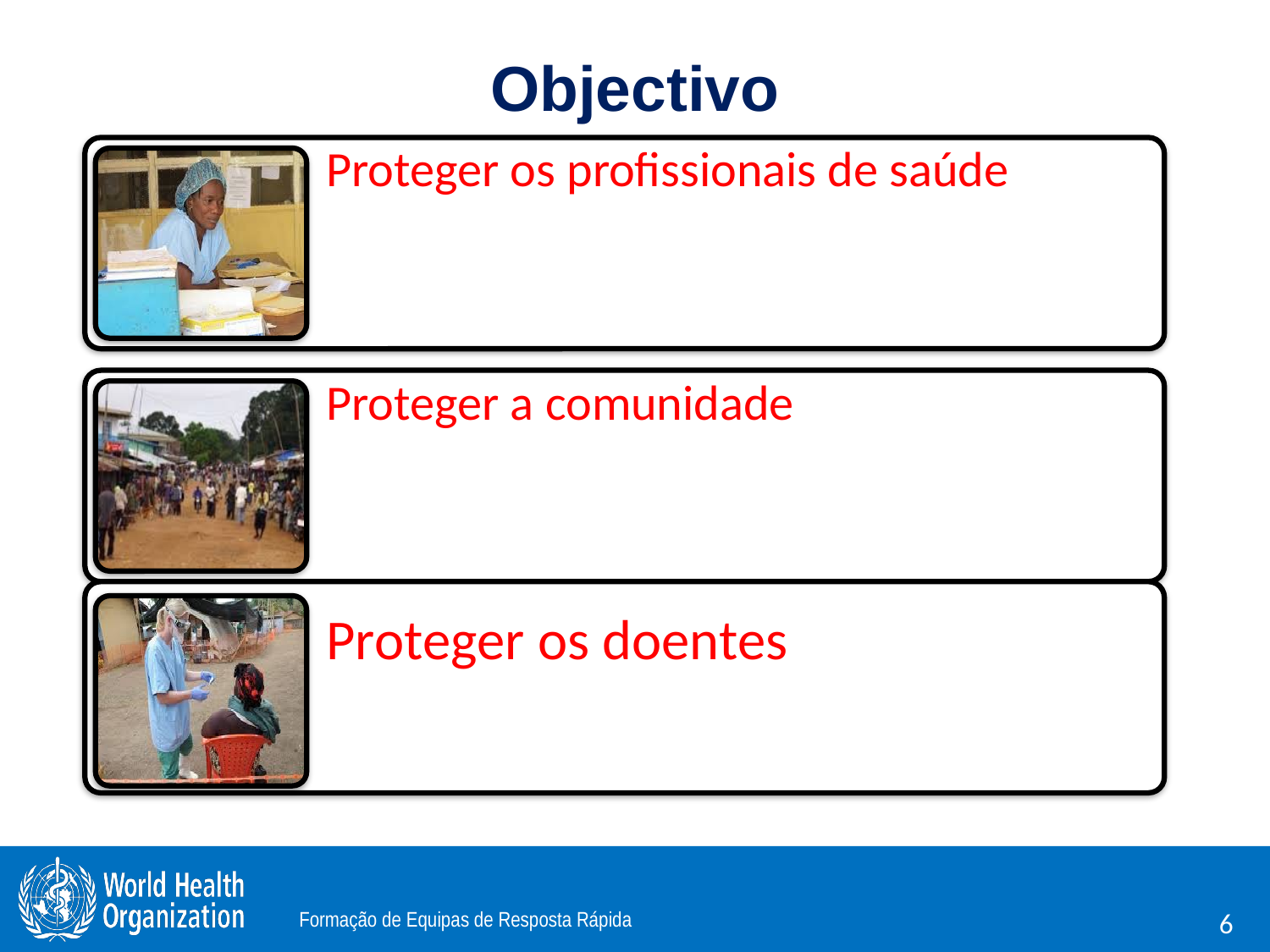

# Objectivo

Proteger os profissionais de saúde

Proteger a comunidade

Proteger os doentes